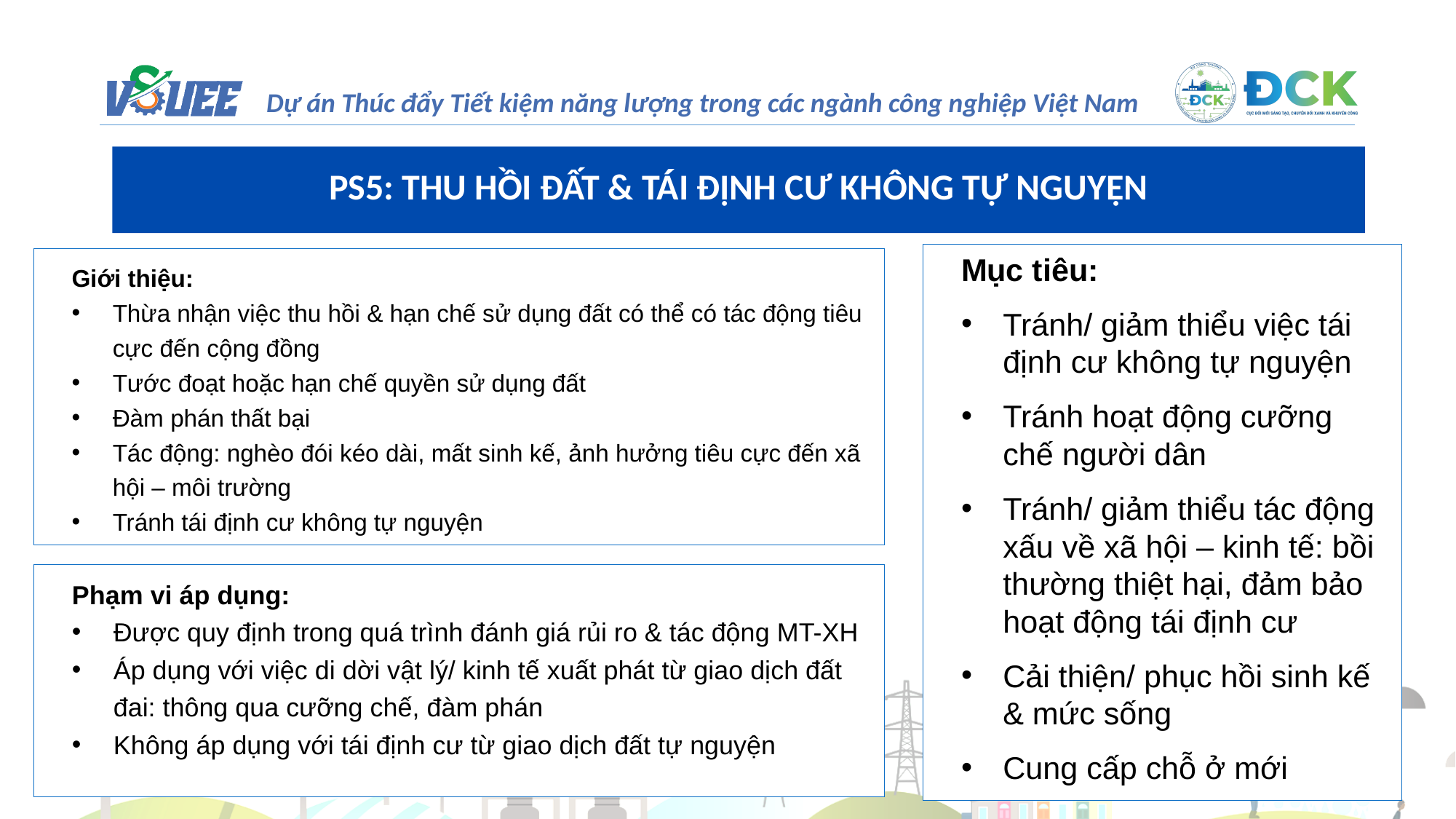

PS5: THU HỒI ĐẤT & TÁI ĐỊNH CƯ KHÔNG TỰ NGUYỆN
Mục tiêu:
Tránh/ giảm thiểu việc tái định cư không tự nguyện
Tránh hoạt động cưỡng chế người dân
Tránh/ giảm thiểu tác động xấu về xã hội – kinh tế: bồi thường thiệt hại, đảm bảo hoạt động tái định cư
Cải thiện/ phục hồi sinh kế & mức sống
Cung cấp chỗ ở mới
Giới thiệu:
Thừa nhận việc thu hồi & hạn chế sử dụng đất có thể có tác động tiêu cực đến cộng đồng
Tước đoạt hoặc hạn chế quyền sử dụng đất
Đàm phán thất bại
Tác động: nghèo đói kéo dài, mất sinh kế, ảnh hưởng tiêu cực đến xã hội – môi trường
Tránh tái định cư không tự nguyện
Phạm vi áp dụng:
Được quy định trong quá trình đánh giá rủi ro & tác động MT-XH
Áp dụng với việc di dời vật lý/ kinh tế xuất phát từ giao dịch đất đai: thông qua cưỡng chế, đàm phán
Không áp dụng với tái định cư từ giao dịch đất tự nguyện
​